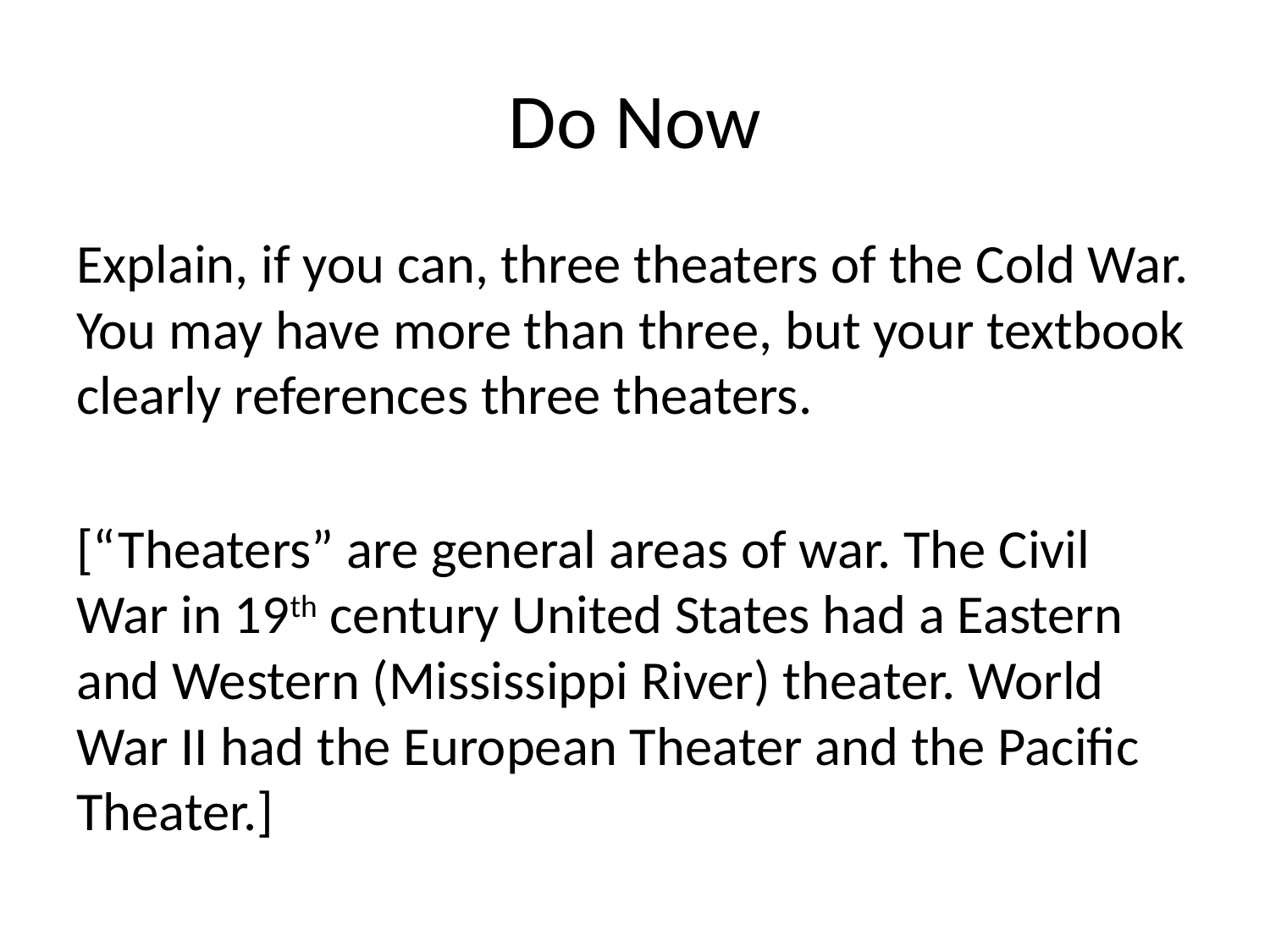

# Do Now
Explain, if you can, three theaters of the Cold War. You may have more than three, but your textbook clearly references three theaters.

[“Theaters” are general areas of war. The Civil War in 19th century United States had a Eastern and Western (Mississippi River) theater. World War II had the European Theater and the Pacific Theater.]